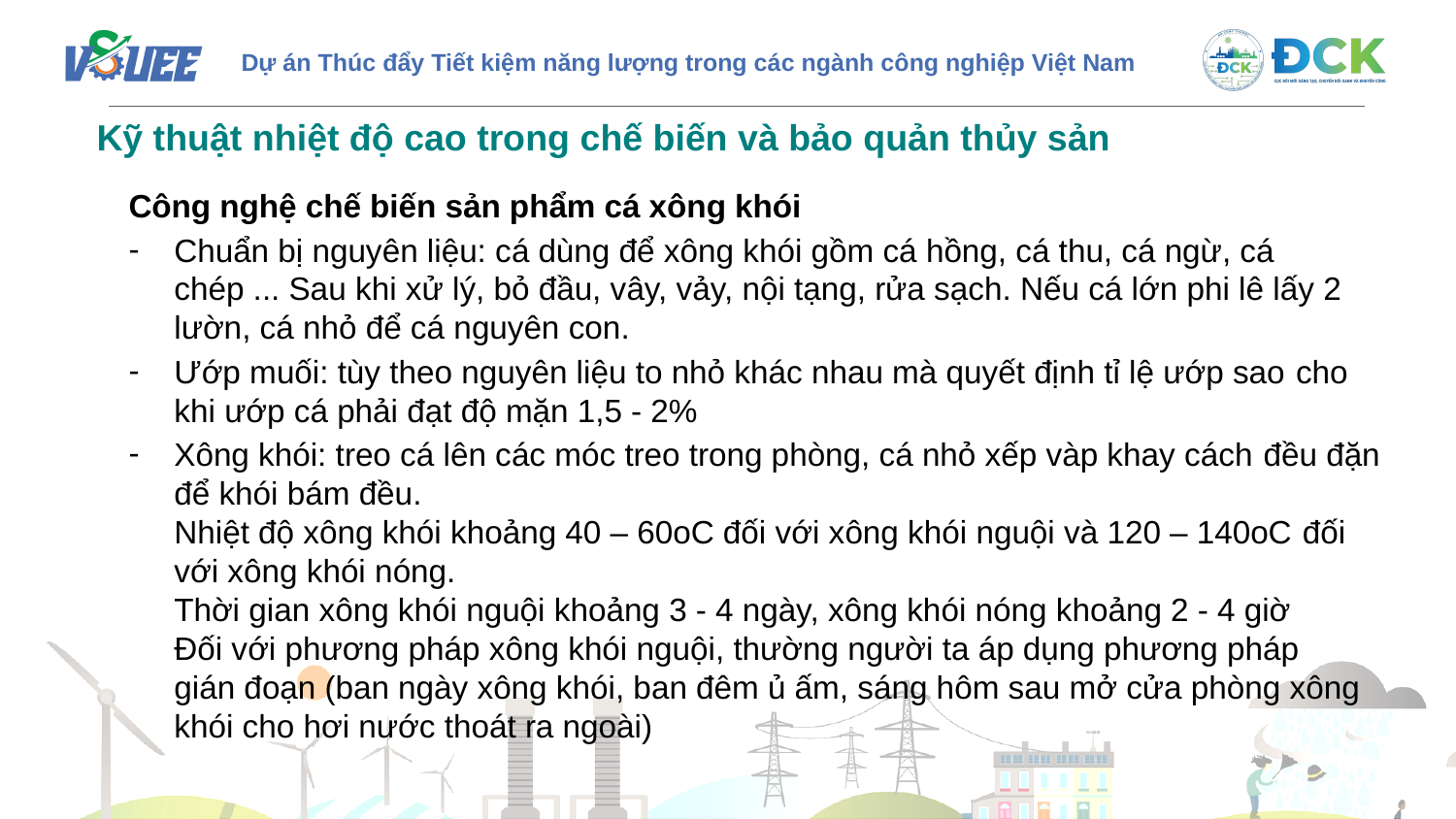

Kỹ thuật nhiệt độ cao trong chế biến và bảo quản thủy sản
Công nghệ chế biến sản phẩm cá xông khói
Chuẩn bị nguyên liệu: cá dùng để xông khói gồm cá hồng, cá thu, cá ngừ, cá chép ... Sau khi xử lý, bỏ đầu, vây, vảy, nội tạng, rửa sạch. Nếu cá lớn phi lê lấy 2 lườn, cá nhỏ để cá nguyên con.
Ướp muối: tùy theo nguyên liệu to nhỏ khác nhau mà quyết định tỉ lệ ướp sao cho khi ướp cá phải đạt độ mặn 1,5 - 2%
Xông khói: treo cá lên các móc treo trong phòng, cá nhỏ xếp vàp khay cách đều đặn để khói bám đều.
Nhiệt độ xông khói khoảng 40 – 60oC đối với xông khói nguội và 120 – 140oC đối với xông khói nóng.
Thời gian xông khói nguội khoảng 3 - 4 ngày, xông khói nóng khoảng 2 - 4 giờ
Đối với phương pháp xông khói nguội, thường người ta áp dụng phương pháp
gián đoạn (ban ngày xông khói, ban đêm ủ ấm, sáng hôm sau mở cửa phòng xông
khói cho hơi nước thoát ra ngoài)